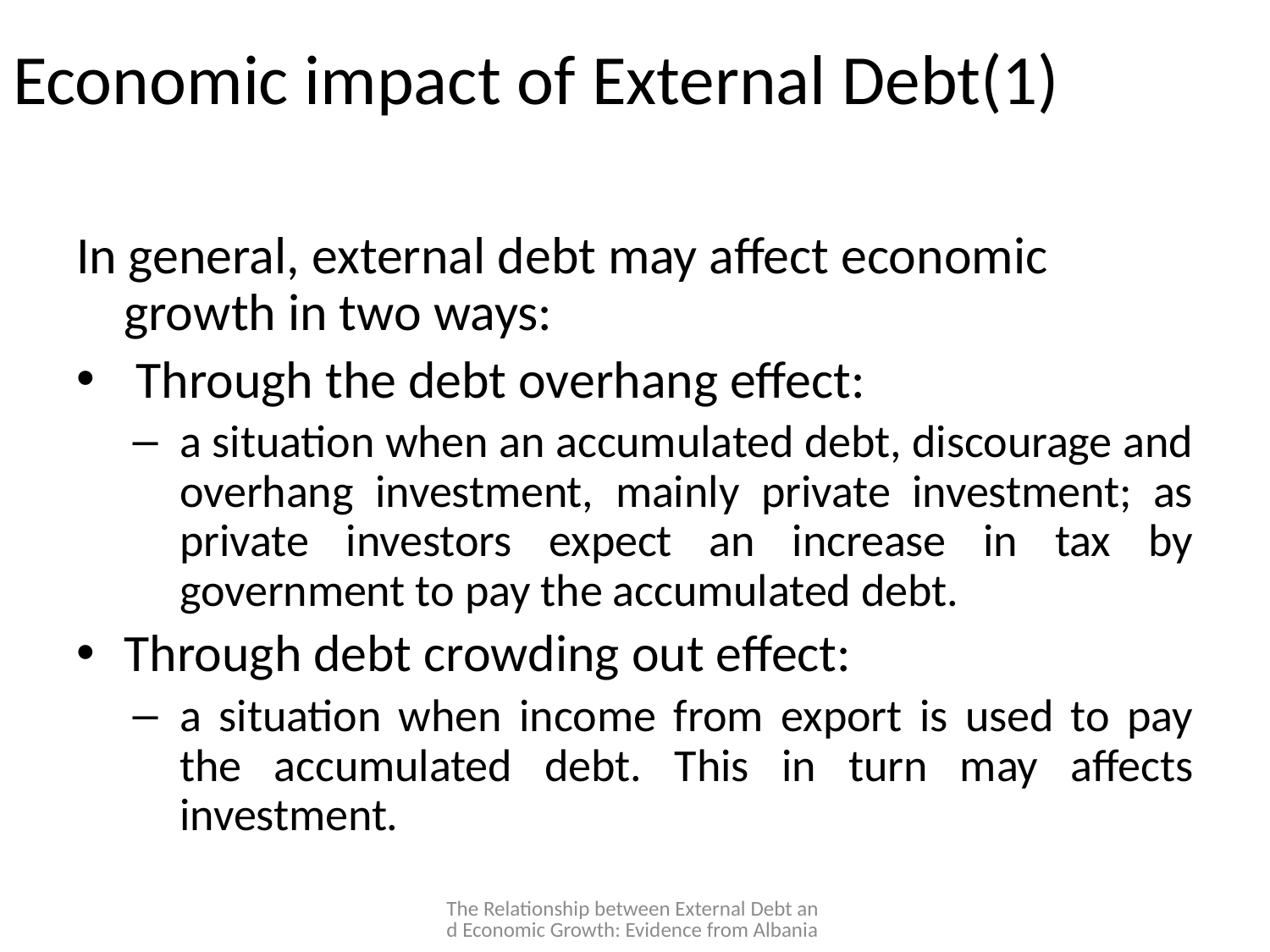

# Economic impact of External Debt(1)
In general, external debt may affect economic growth in two ways:
 Through the debt overhang effect:
a situation when an accumulated debt, discourage and overhang investment, mainly private investment; as private investors expect an increase in tax by government to pay the accumulated debt.
Through debt crowding out effect:
a situation when income from export is used to pay the accumulated debt. This in turn may affects investment.
The Relationship between External Debt and Economic Growth: Evidence from Albania